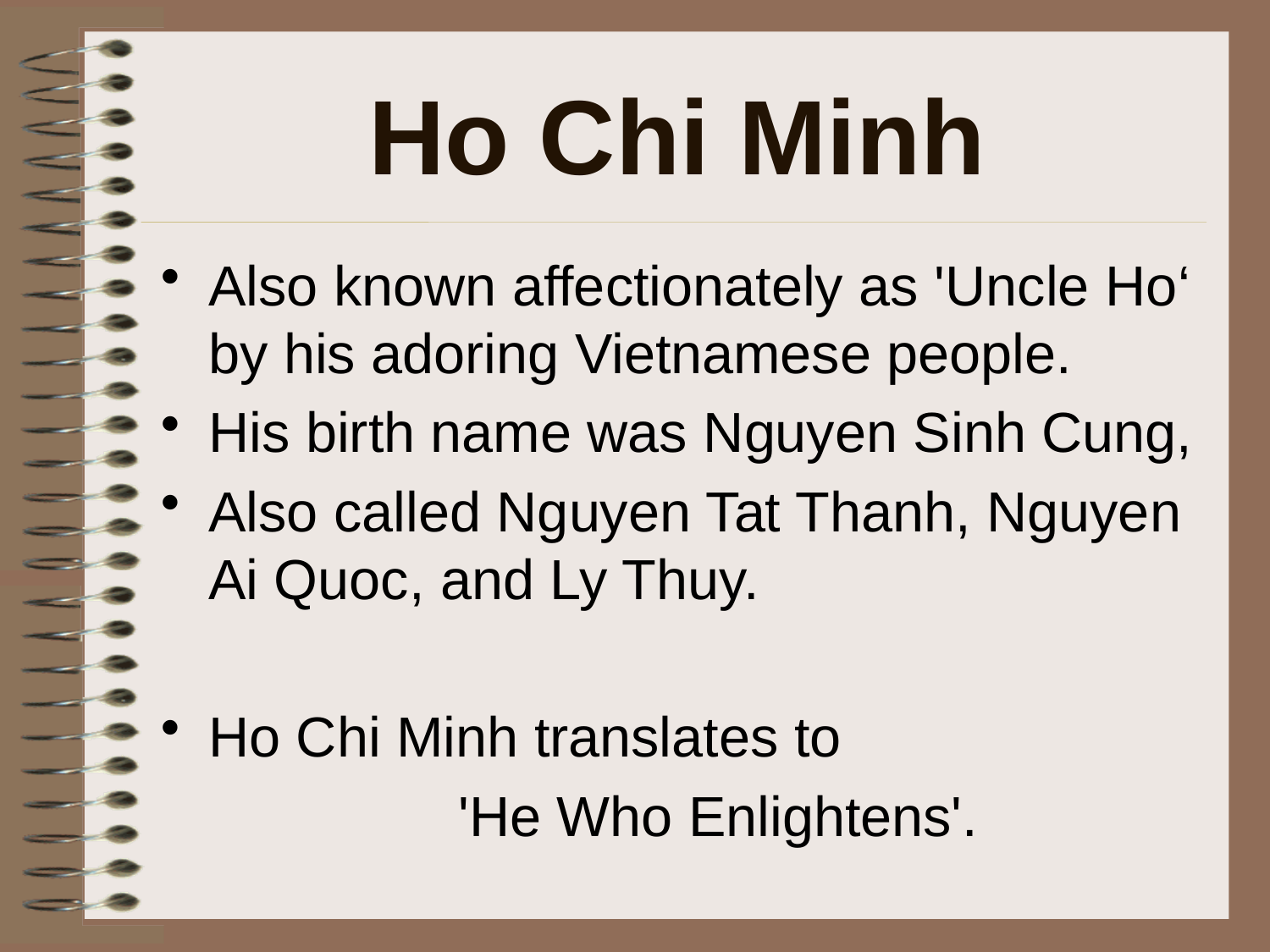

# Ho Chi Minh
Also known affectionately as 'Uncle Ho‘ by his adoring Vietnamese people.
His birth name was Nguyen Sinh Cung,
Also called Nguyen Tat Thanh, Nguyen Ai Quoc, and Ly Thuy.

Ho Chi Minh translates to
                   'He Who Enlightens'.